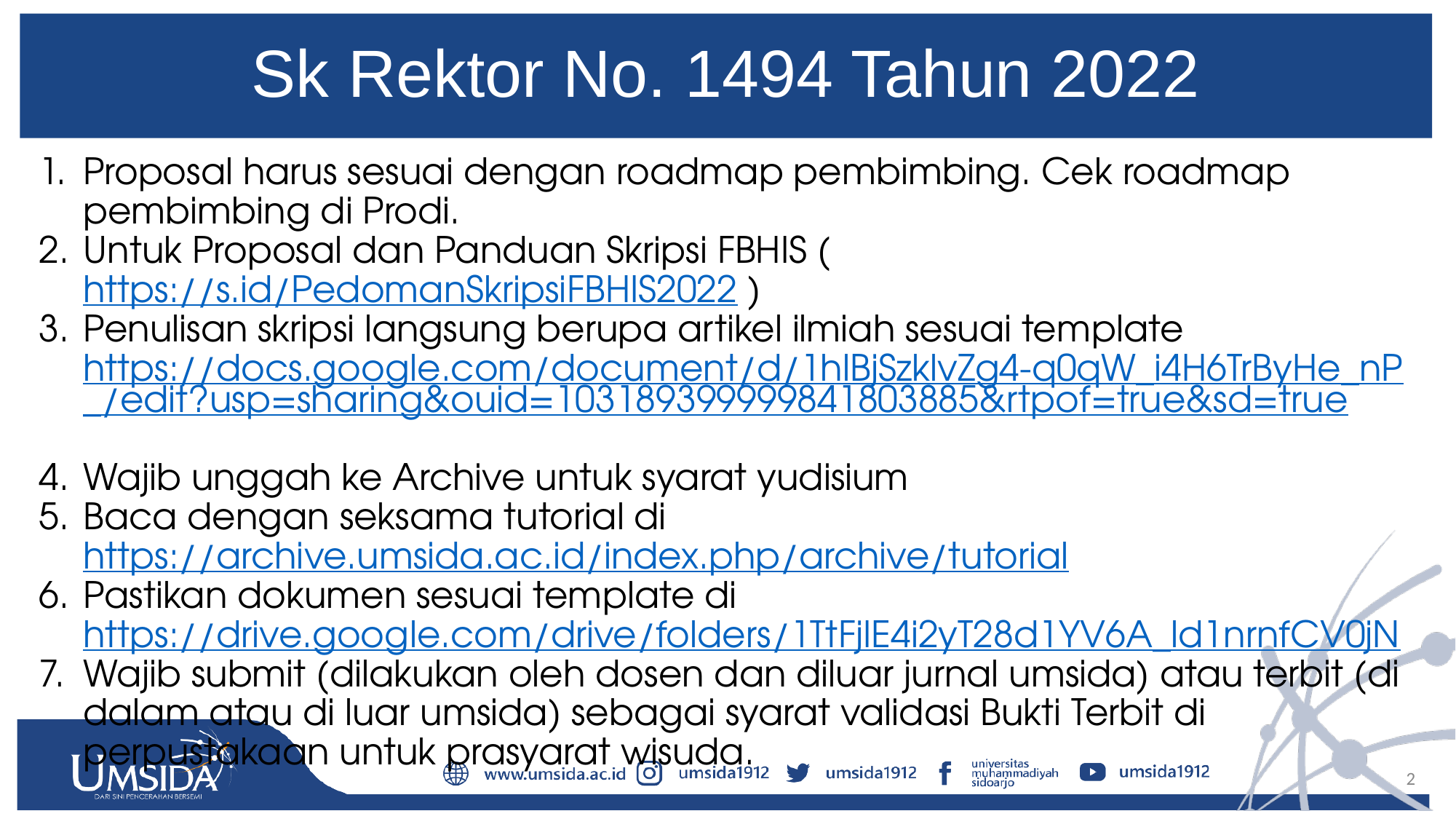

# Sk Rektor No. 1494 Tahun 2022
Proposal harus sesuai dengan roadmap pembimbing. Cek roadmap pembimbing di Prodi.
Untuk Proposal dan Panduan Skripsi FBHIS (https://s.id/PedomanSkripsiFBHIS2022 )
Penulisan skripsi langsung berupa artikel ilmiah sesuai template https://docs.google.com/document/d/1hlBjSzklvZg4-q0qW_i4H6TrByHe_nP_/edit?usp=sharing&ouid=103189399999841803885&rtpof=true&sd=true
Wajib unggah ke Archive untuk syarat yudisium
Baca dengan seksama tutorial di https://archive.umsida.ac.id/index.php/archive/tutorial
Pastikan dokumen sesuai template di https://drive.google.com/drive/folders/1TtFjIE4i2yT28d1YV6A_ld1nrnfCV0jN
Wajib submit (dilakukan oleh dosen dan diluar jurnal umsida) atau terbit (di dalam atau di luar umsida) sebagai syarat validasi Bukti Terbit di perpustakaan untuk prasyarat wisuda.